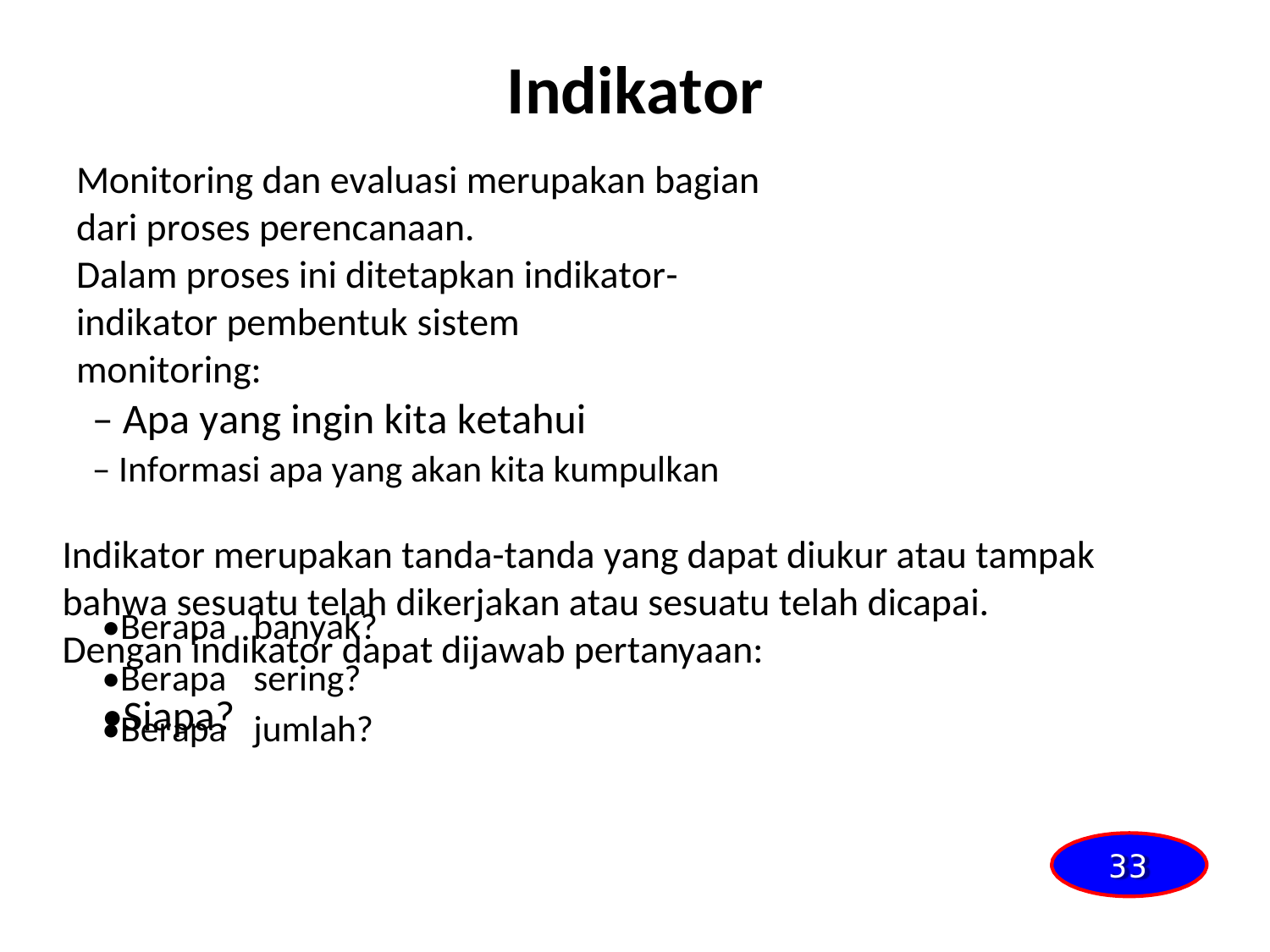

Indikator
Monitoring dan evaluasi merupakan bagian dari proses perencanaan.
Dalam proses ini ditetapkan indikator-indikator pembentuk sistem
monitoring:
– Apa yang ingin kita ketahui
– Informasi apa yang akan kita kumpulkan
Indikator merupakan tanda-tanda yang dapat diukur atau tampak
bahwa sesuatu telah dikerjakan atau sesuatu telah dicapai.
Dengan indikator dapat dijawab pertanyaan:
•Siapa?
•Berapa
•Berapa
•Berapa
banyak?
sering?
jumlah?

33